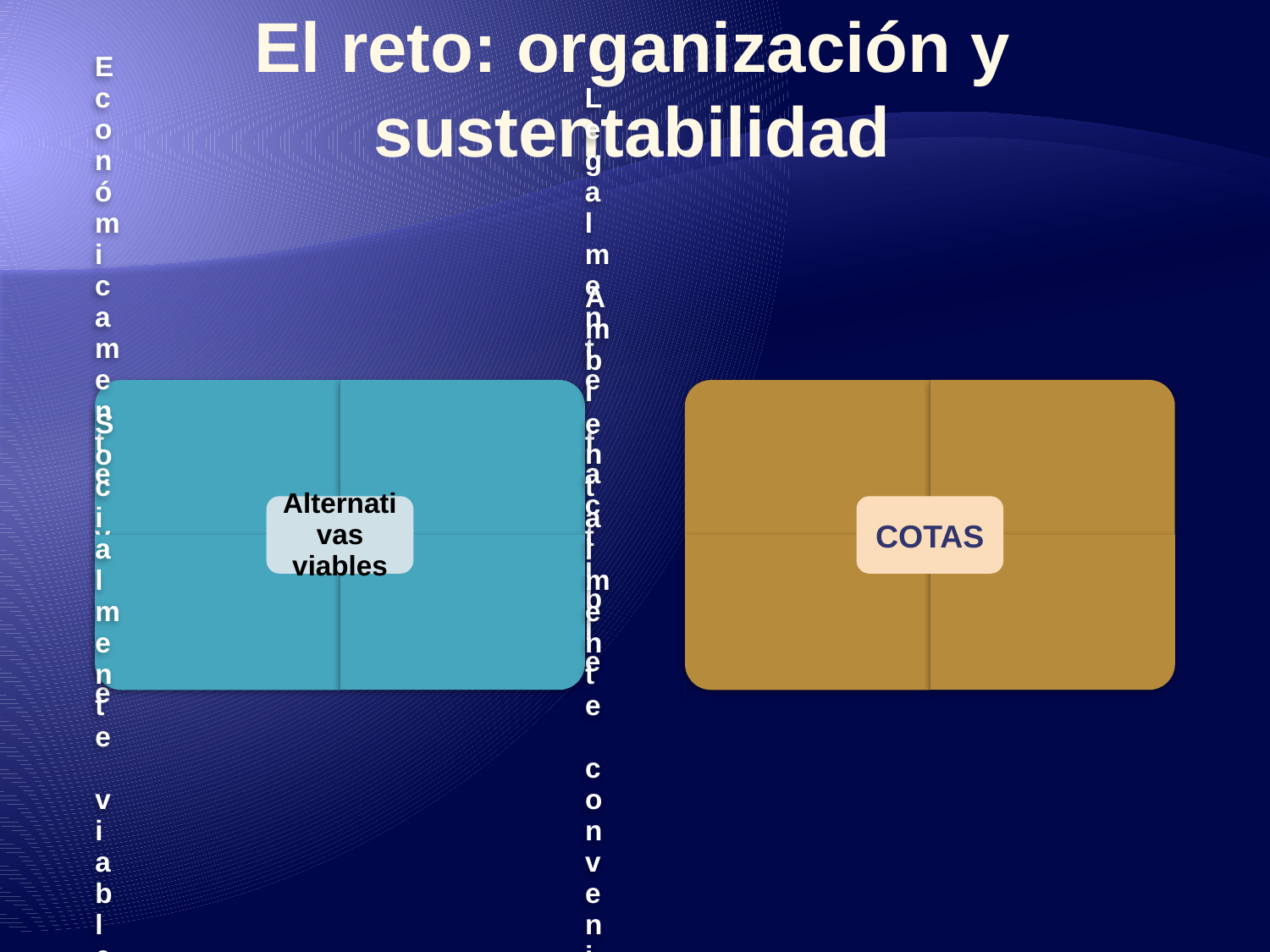

# El reto: organización y sustentabilidad

Alternativas viables
COTAS
Gobierno
Instituciones
Usuarios
Sociedad organizada